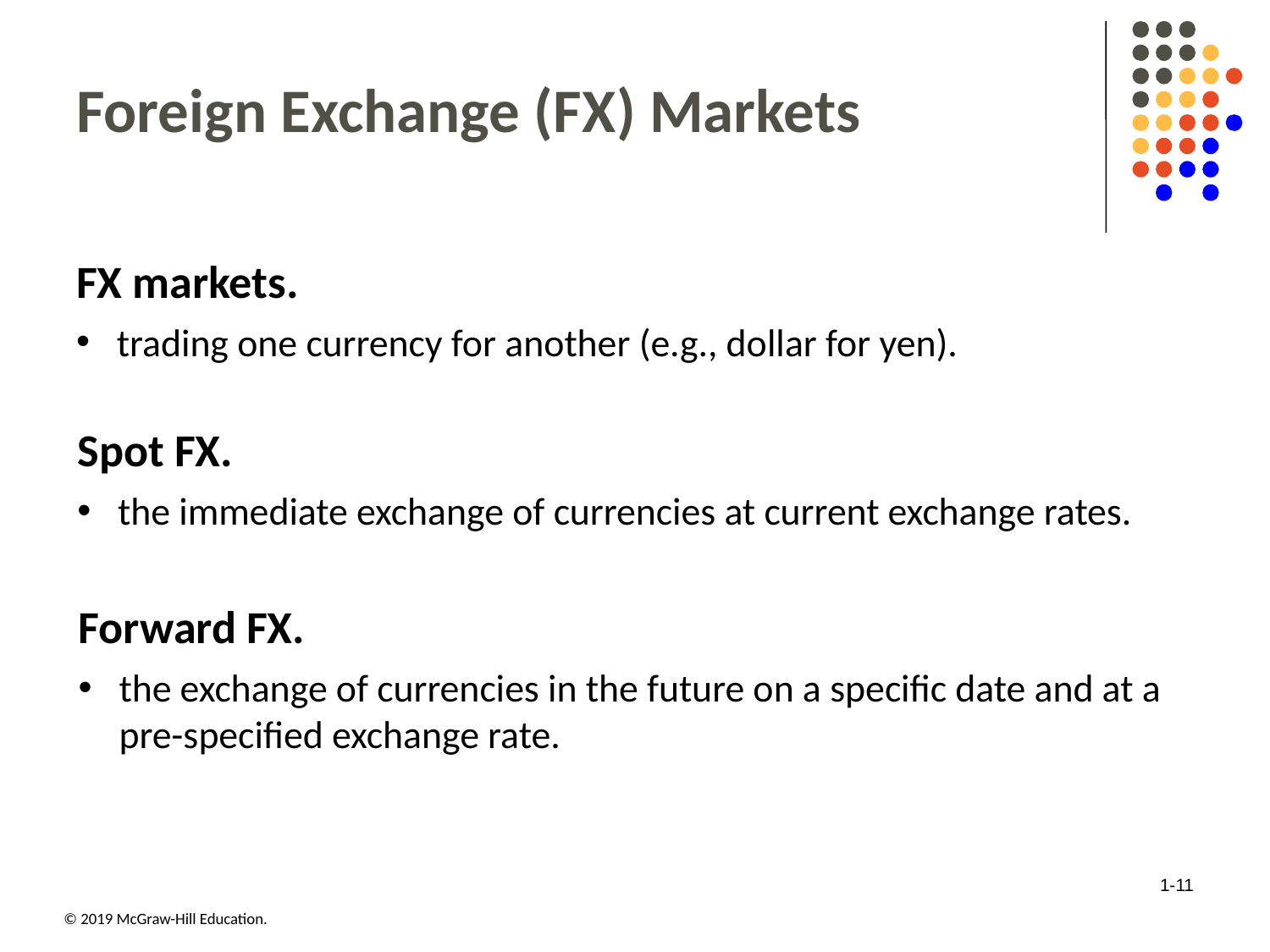

# Foreign Exchange (F X) Markets
FX markets.
trading one currency for another (e.g., dollar for yen).
Spot FX.
the immediate exchange of currencies at current exchange rates.
Forward FX.
the exchange of currencies in the future on a specific date and at a pre-specified exchange rate.
1-11